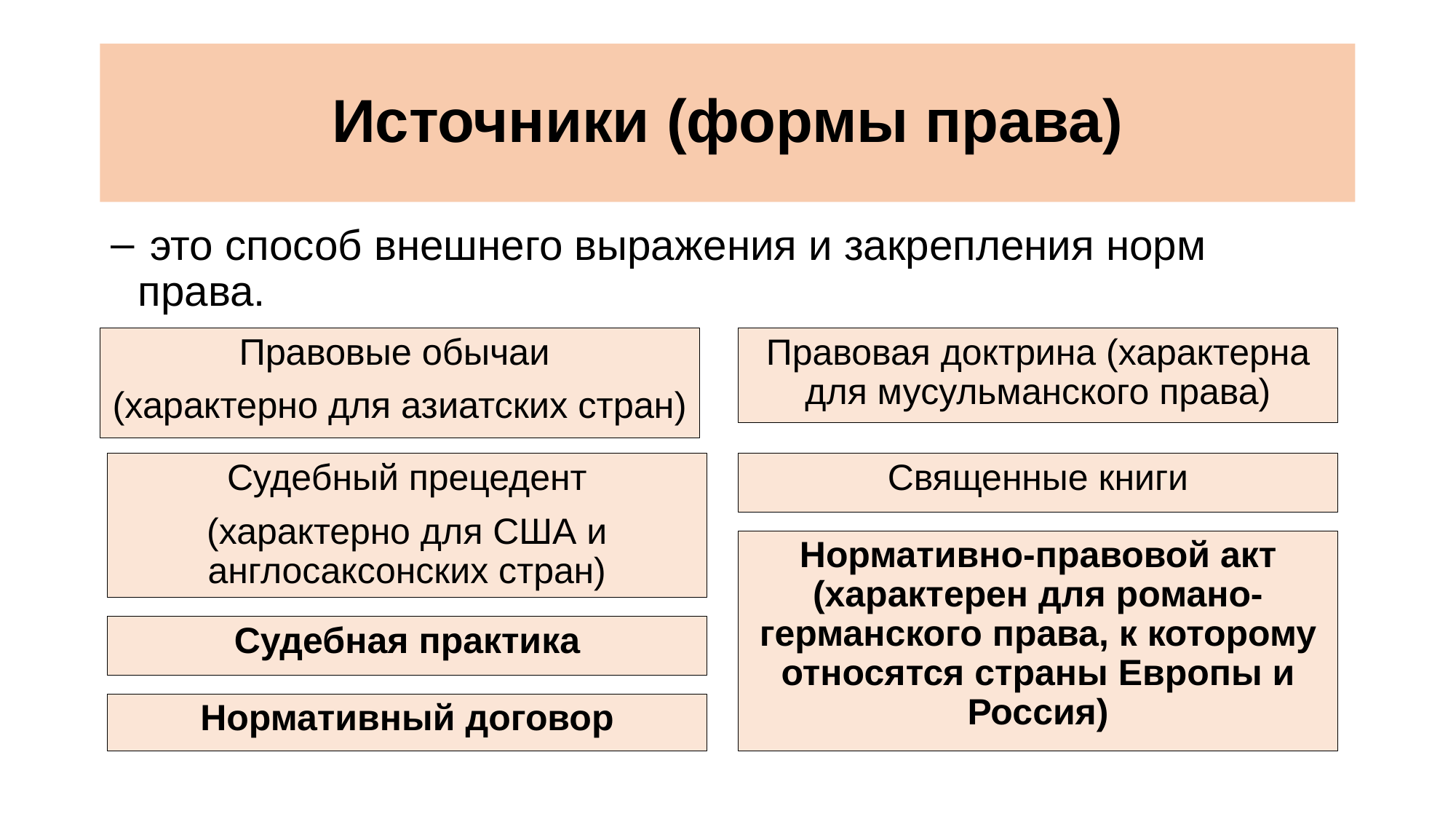

# Источники (формы права)
 это способ внешнего выражения и закрепления норм права.
Правовые обычаи
(характерно для азиатских стран)
Правовая доктрина (характерна для мусульманского права)
Судебный прецедент
(характерно для США и англосаксонских стран)
Священные книги
Нормативно-правовой акт (характерен для романо-германского права, к которому относятся страны Европы и Россия)
Судебная практика
Нормативный договор